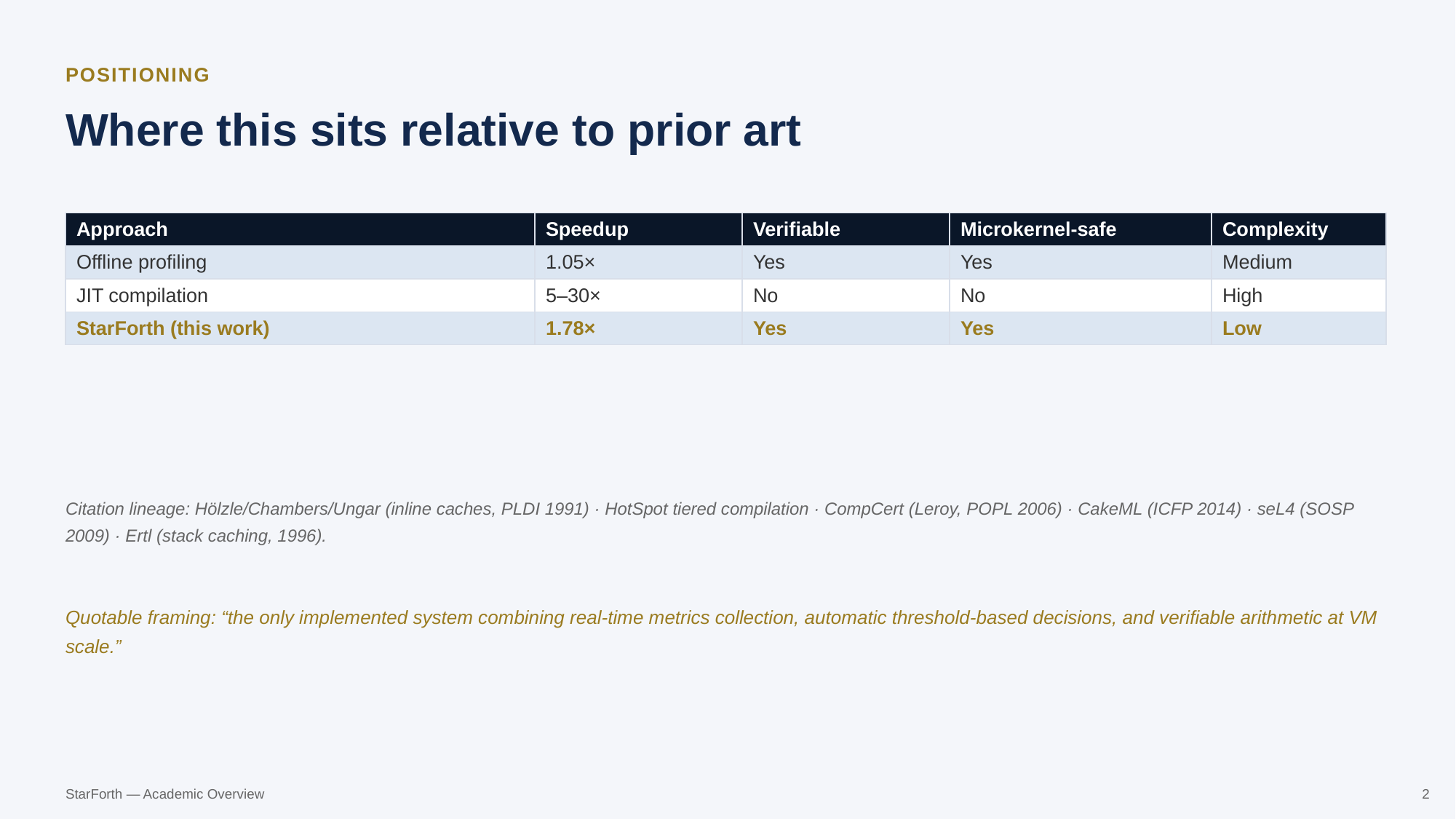

POSITIONING
Where this sits relative to prior art
| Approach | Speedup | Verifiable | Microkernel-safe | Complexity |
| --- | --- | --- | --- | --- |
| Offline profiling | 1.05× | Yes | Yes | Medium |
| JIT compilation | 5–30× | No | No | High |
| StarForth (this work) | 1.78× | Yes | Yes | Low |
Citation lineage: Hölzle/Chambers/Ungar (inline caches, PLDI 1991) · HotSpot tiered compilation · CompCert (Leroy, POPL 2006) · CakeML (ICFP 2014) · seL4 (SOSP 2009) · Ertl (stack caching, 1996).
Quotable framing: “the only implemented system combining real-time metrics collection, automatic threshold-based decisions, and verifiable arithmetic at VM scale.”
StarForth — Academic Overview
2